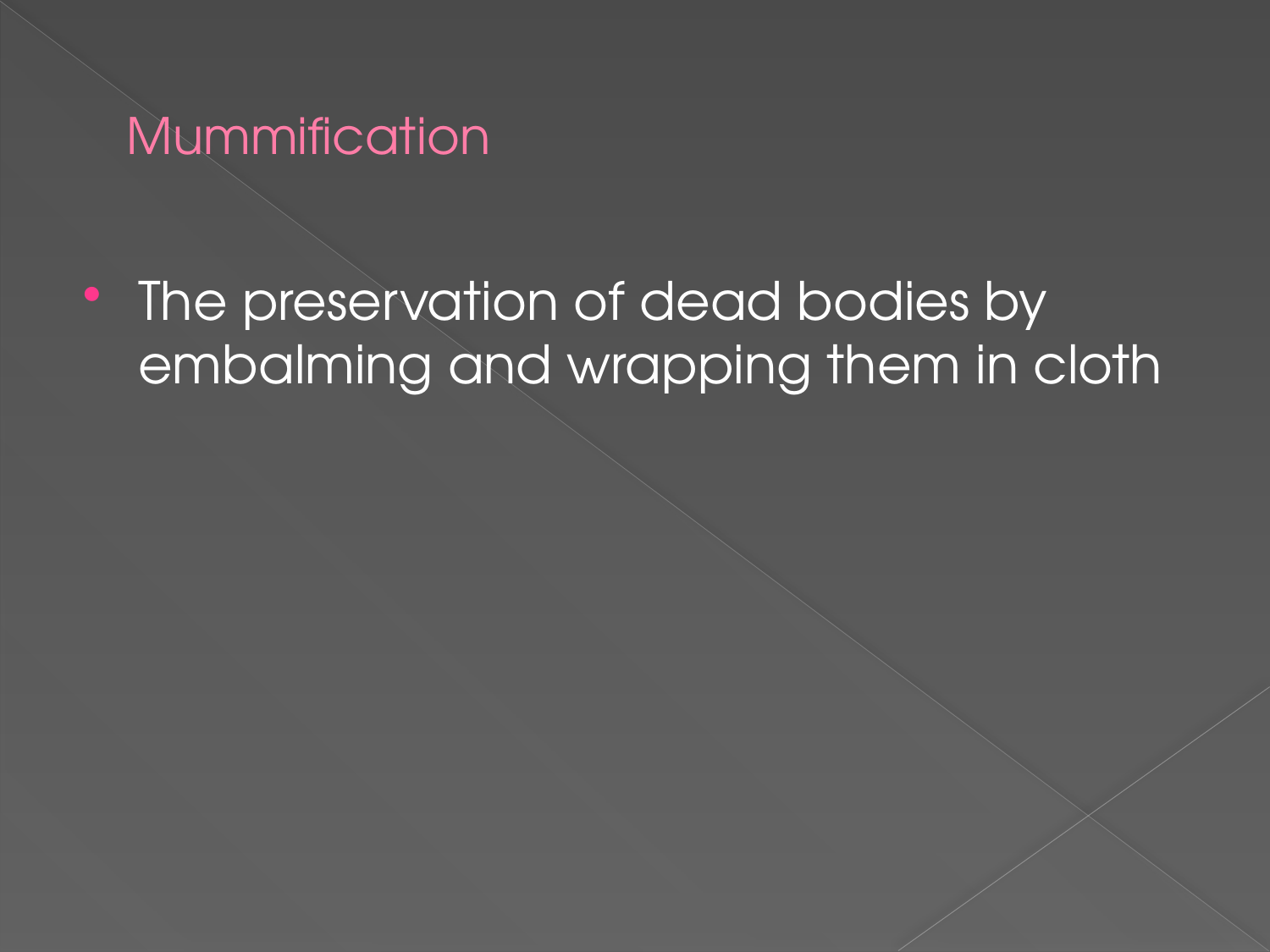

# Mummification
The preservation of dead bodies by embalming and wrapping them in cloth